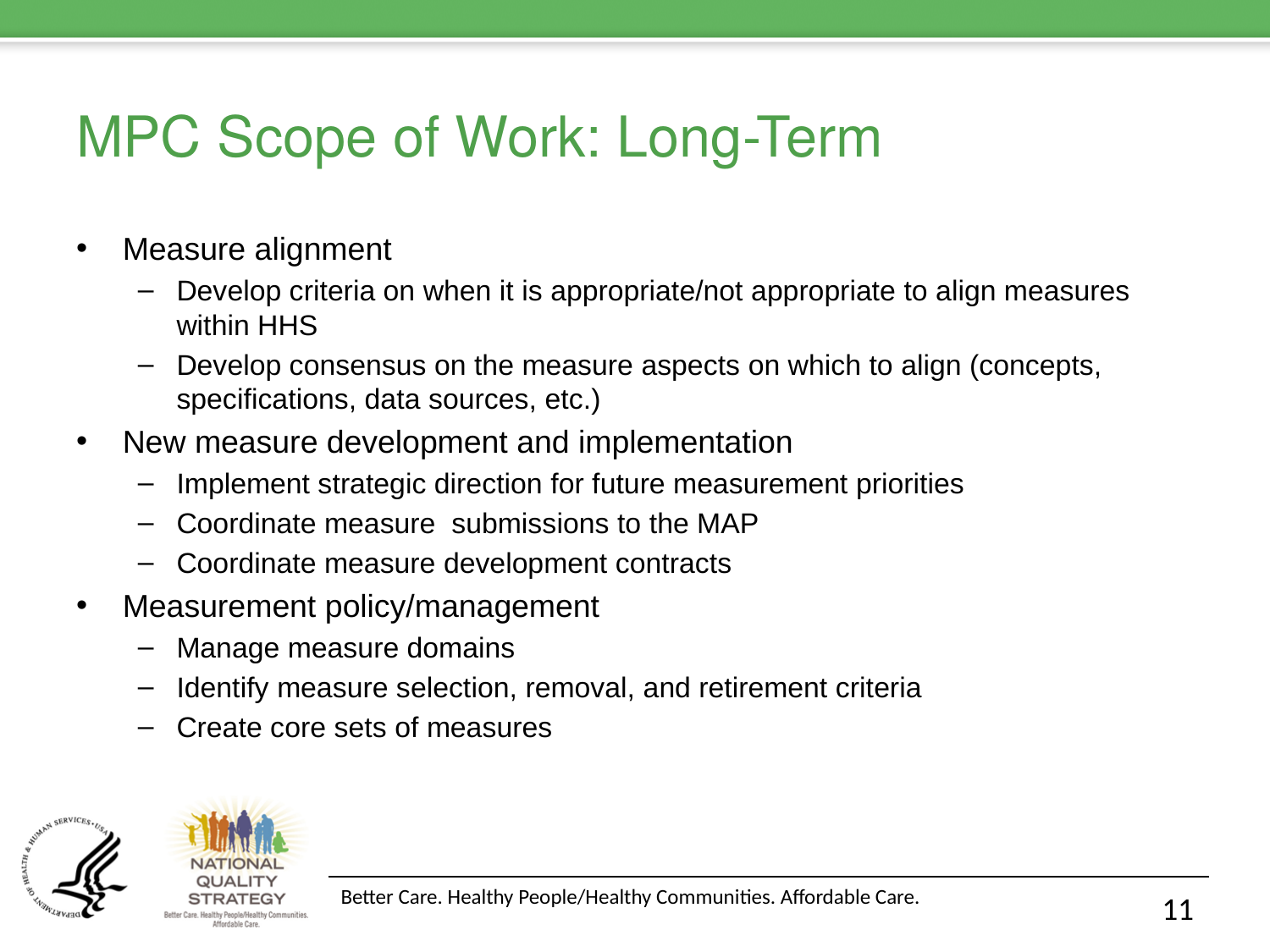

# MPC Scope of Work: Long-Term
Measure alignment
Develop criteria on when it is appropriate/not appropriate to align measures  within HHS
Develop consensus on the measure aspects on which to align (concepts, specifications, data sources, etc.)
New measure development and implementation
Implement strategic direction for future measurement priorities
Coordinate measure  submissions to the MAP
Coordinate measure development contracts
Measurement policy/management
Manage measure domains
Identify measure selection, removal, and retirement criteria
Create core sets of measures
11